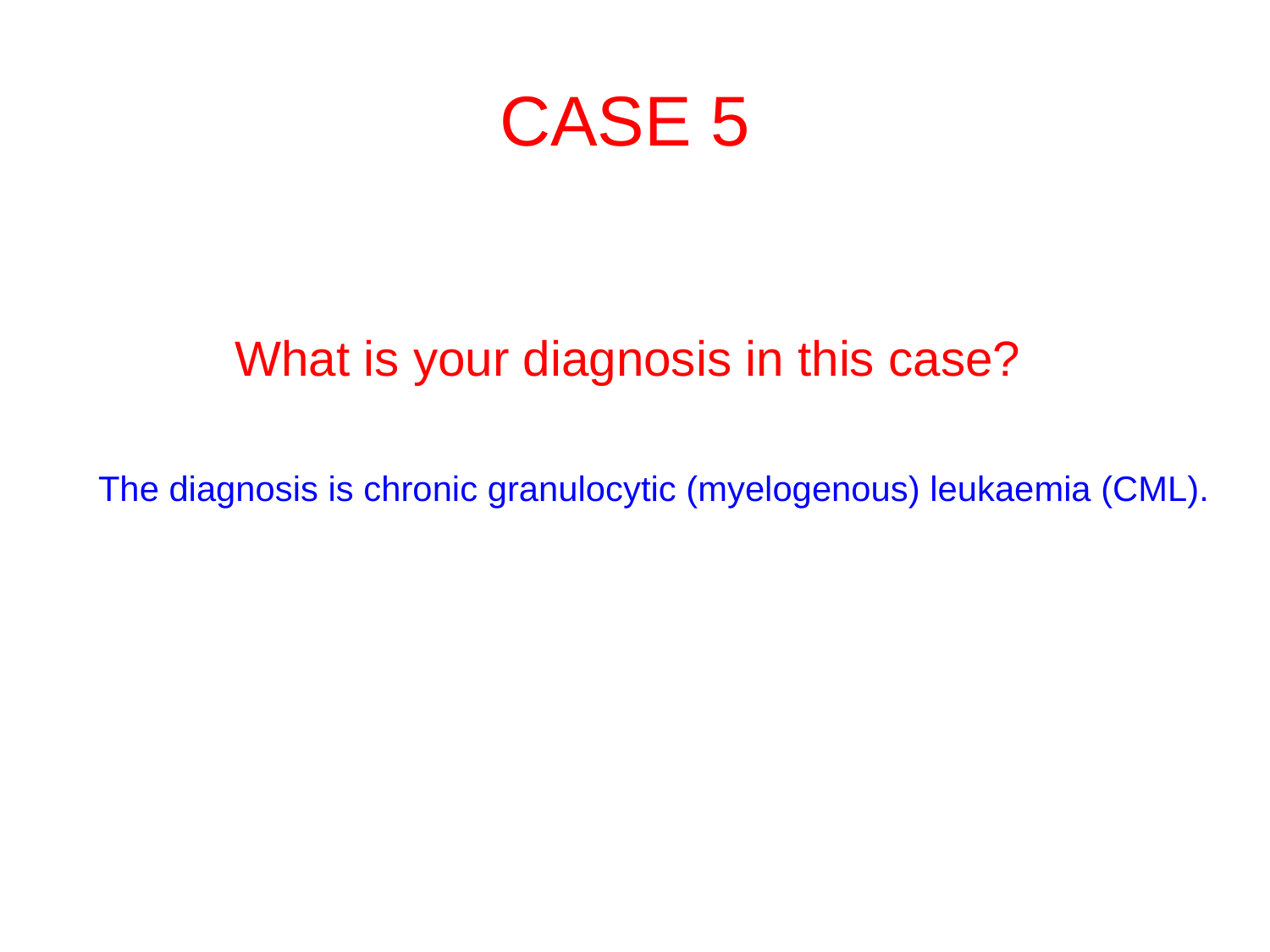

# CASE 5

What is your diagnosis in this case?

	The diagnosis is chronic granulocytic (myelogenous) leukaemia (CML).